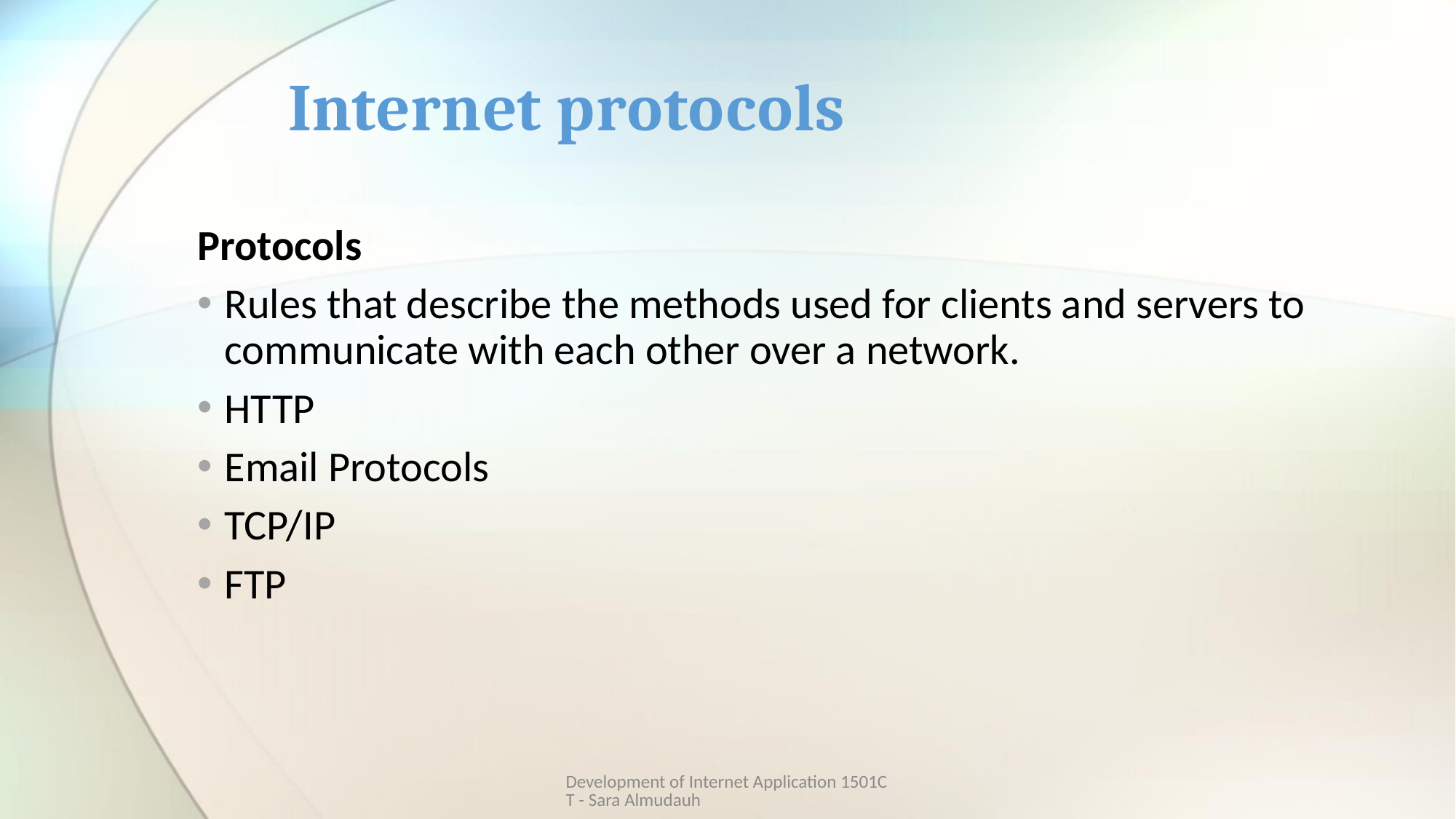

# Internet protocols
Protocols
Rules that describe the methods used for clients and servers to communicate with each other over a network.
HTTP
Email Protocols
TCP/IP
FTP

Development of Internet Application 1501CT - Sara Almudauh